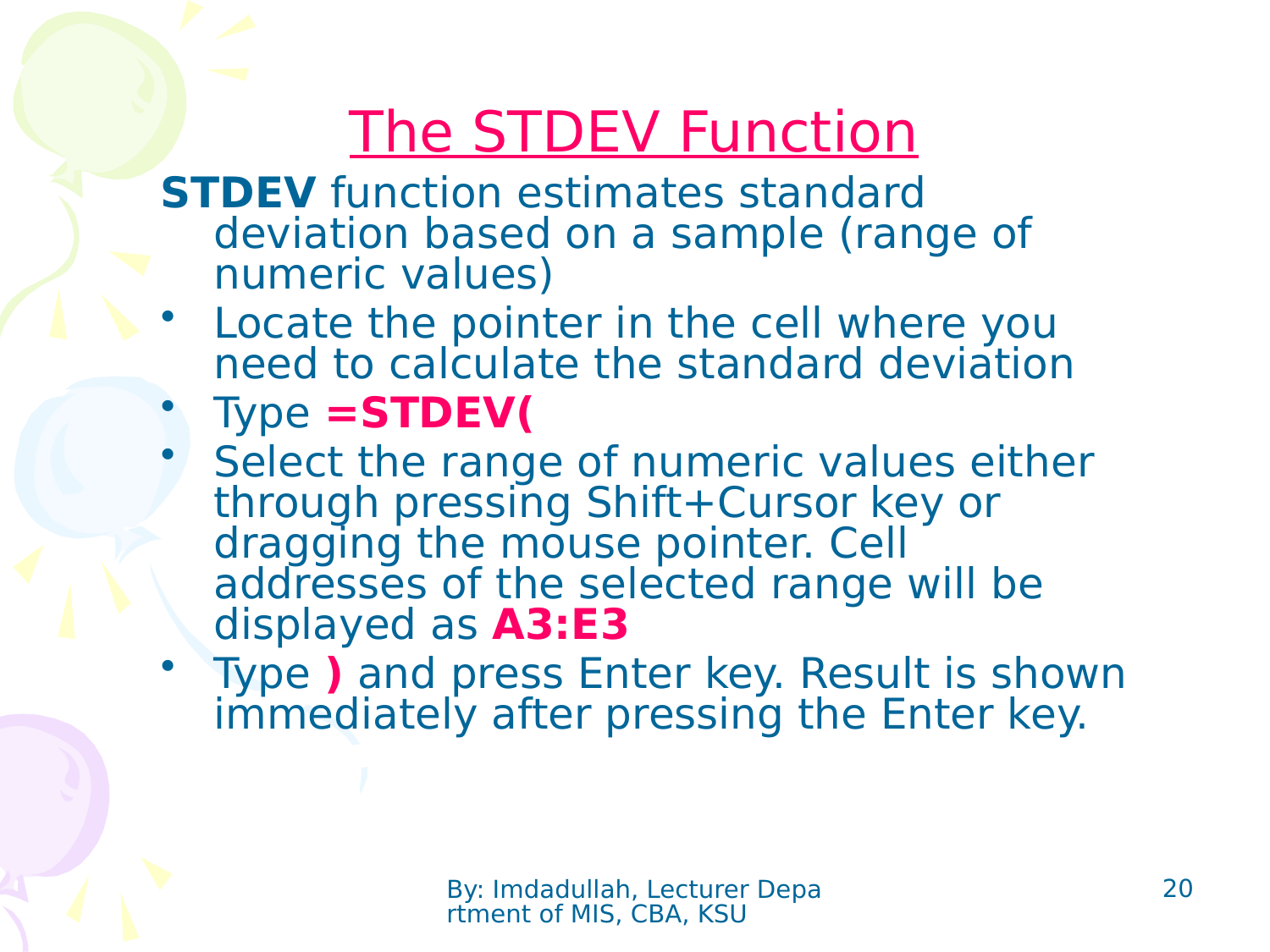

# The STDEV Function
STDEV function estimates standard deviation based on a sample (range of numeric values)
Locate the pointer in the cell where you need to calculate the standard deviation
Type =STDEV(
Select the range of numeric values either through pressing Shift+Cursor key or dragging the mouse pointer. Cell addresses of the selected range will be displayed as A3:E3
Type ) and press Enter key. Result is shown immediately after pressing the Enter key.

20
By: Imdadullah, Lecturer Department of MIS, CBA, KSU